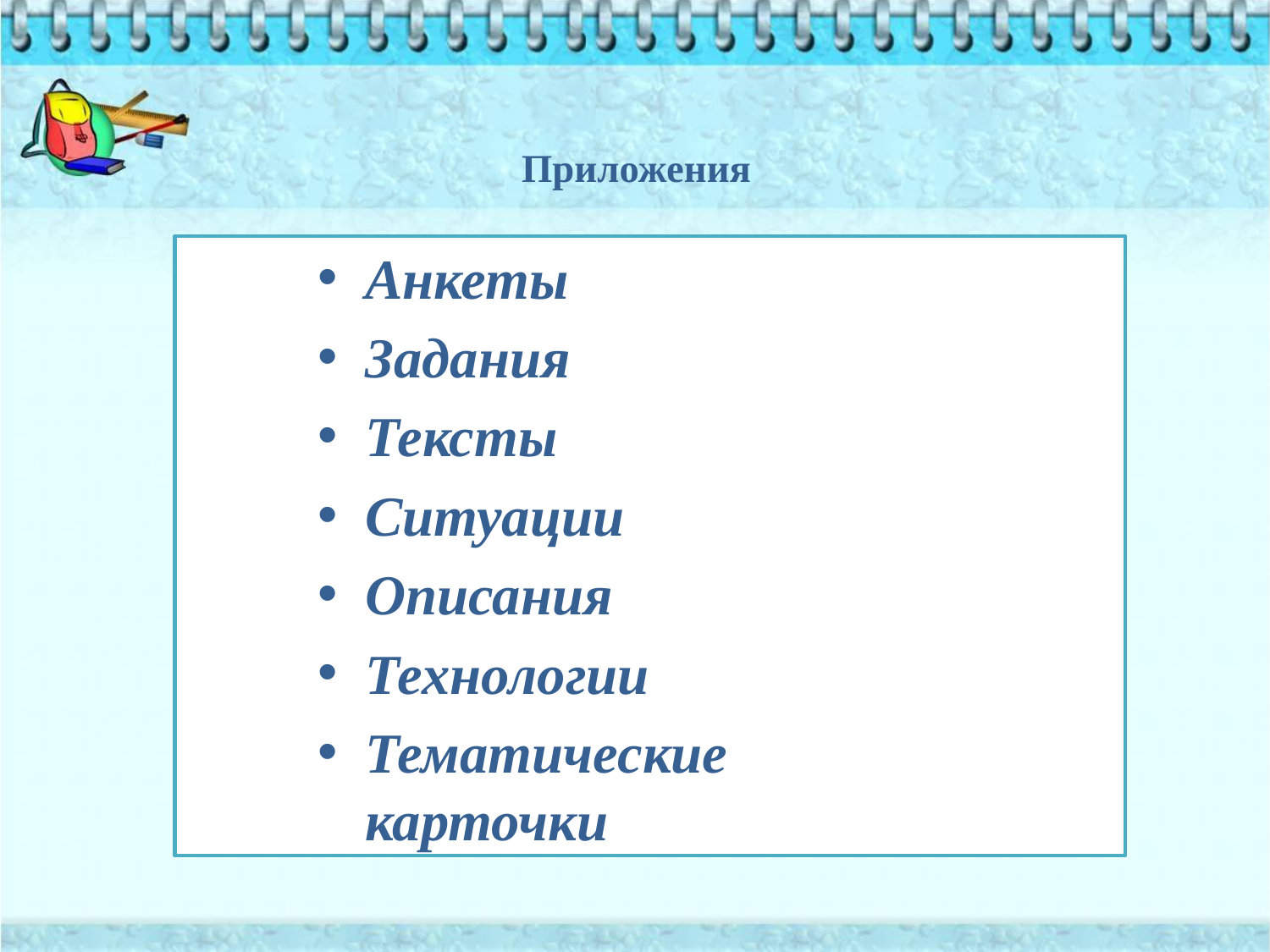

# Приложения

Анкеты
Задания
Тексты
Ситуации
Описания
Технологии
Тематические карточки